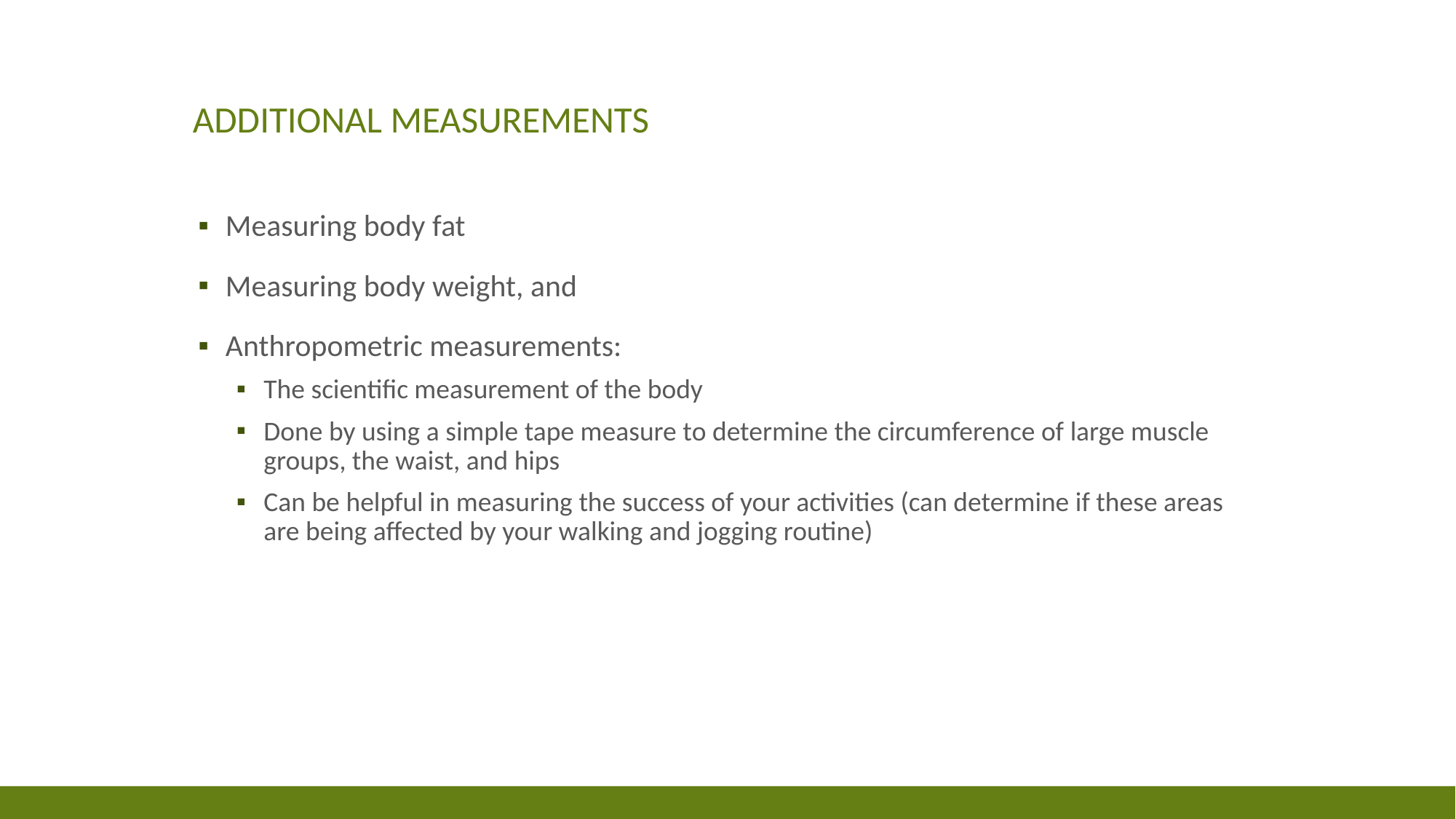

# Additional measurements
Measuring body fat
Measuring body weight, and
Anthropometric measurements:
The scientific measurement of the body
Done by using a simple tape measure to determine the circumference of large muscle groups, the waist, and hips
Can be helpful in measuring the success of your activities (can determine if these areas are being affected by your walking and jogging routine)